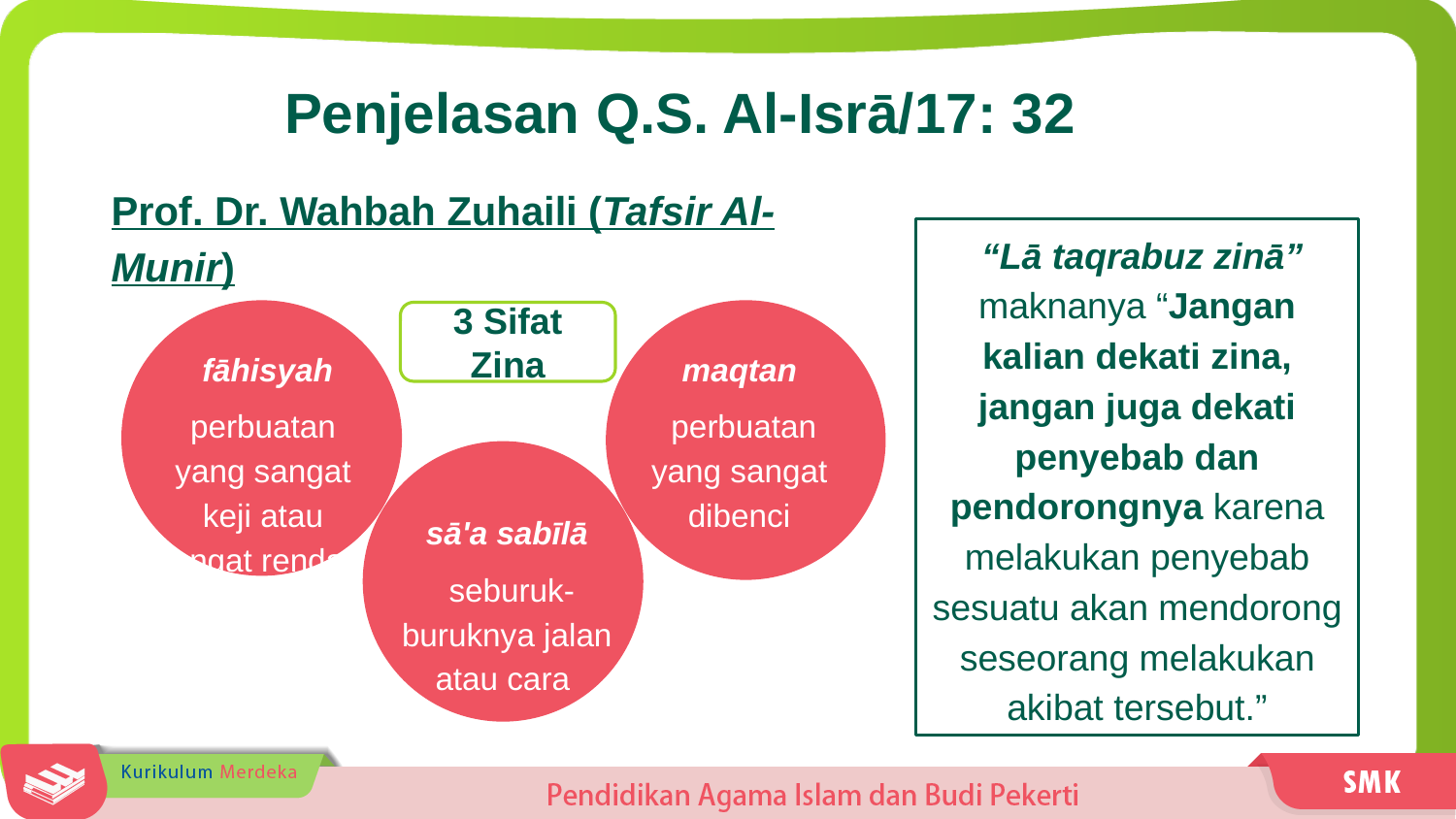

Penjelasan Q.S. Al-Isrā/17: 32
Prof. Dr. Wahbah Zuhaili (Tafsir Al-Munir)
 “Lā taqrabuz zinā” maknanya “Jangan kalian dekati zina, jangan juga dekati penyebab dan pendorongnya karena melakukan penyebab sesuatu akan mendorong seseorang melakukan akibat tersebut.”

 fāhisyah
perbuatan yang sangat keji atau sangat rendah

maqtan
 perbuatan yang sangat dibenci

sā'a sabīlā
 seburuk-buruknya jalan atau cara
3 Sifat Zina